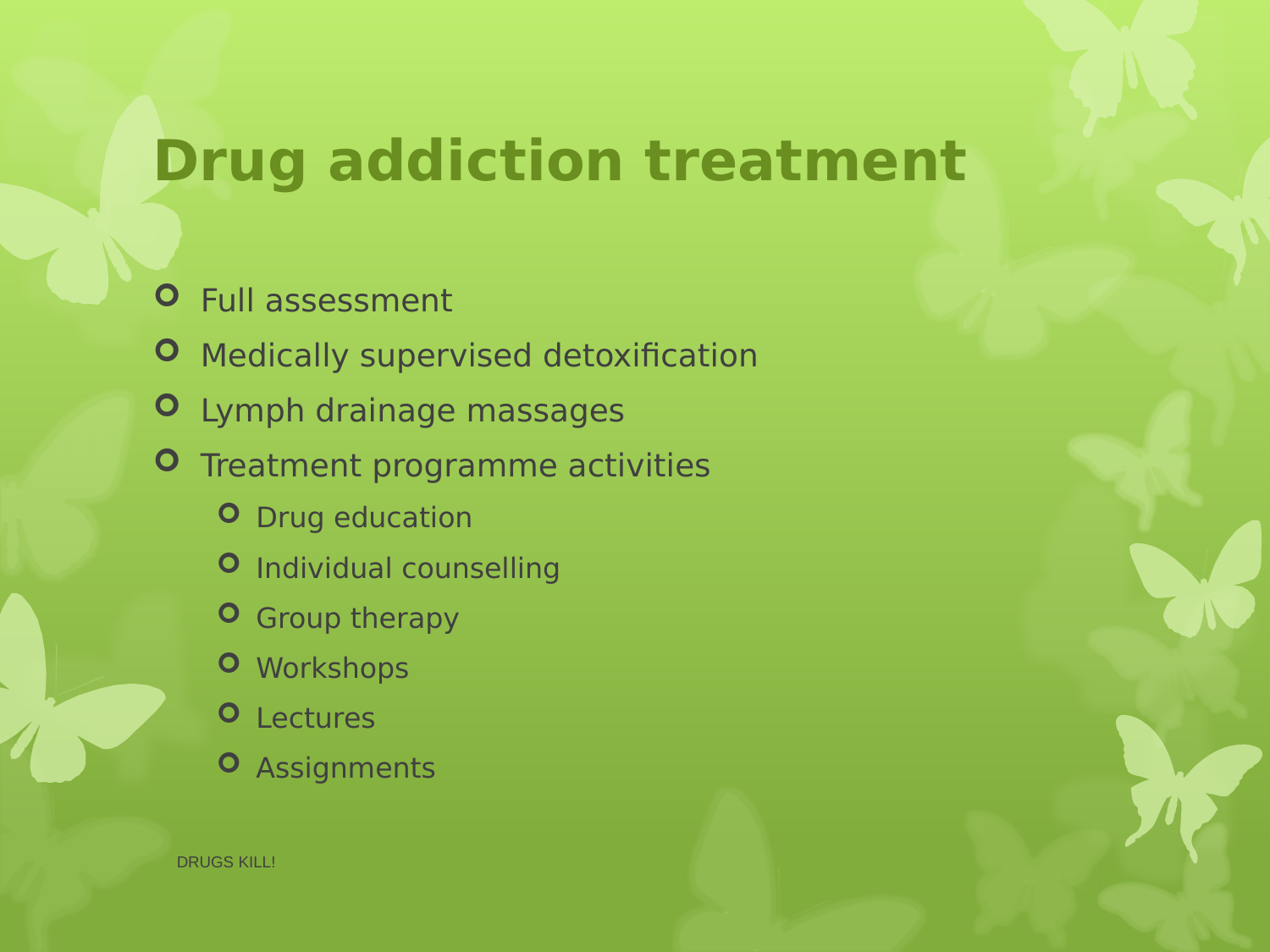

# Drug addiction treatment
Full assessment
Medically supervised detoxification
Lymph drainage massages
Treatment programme activities
Drug education
Individual counselling
Group therapy
Workshops
Lectures
Assignments
DRUGS KILL!